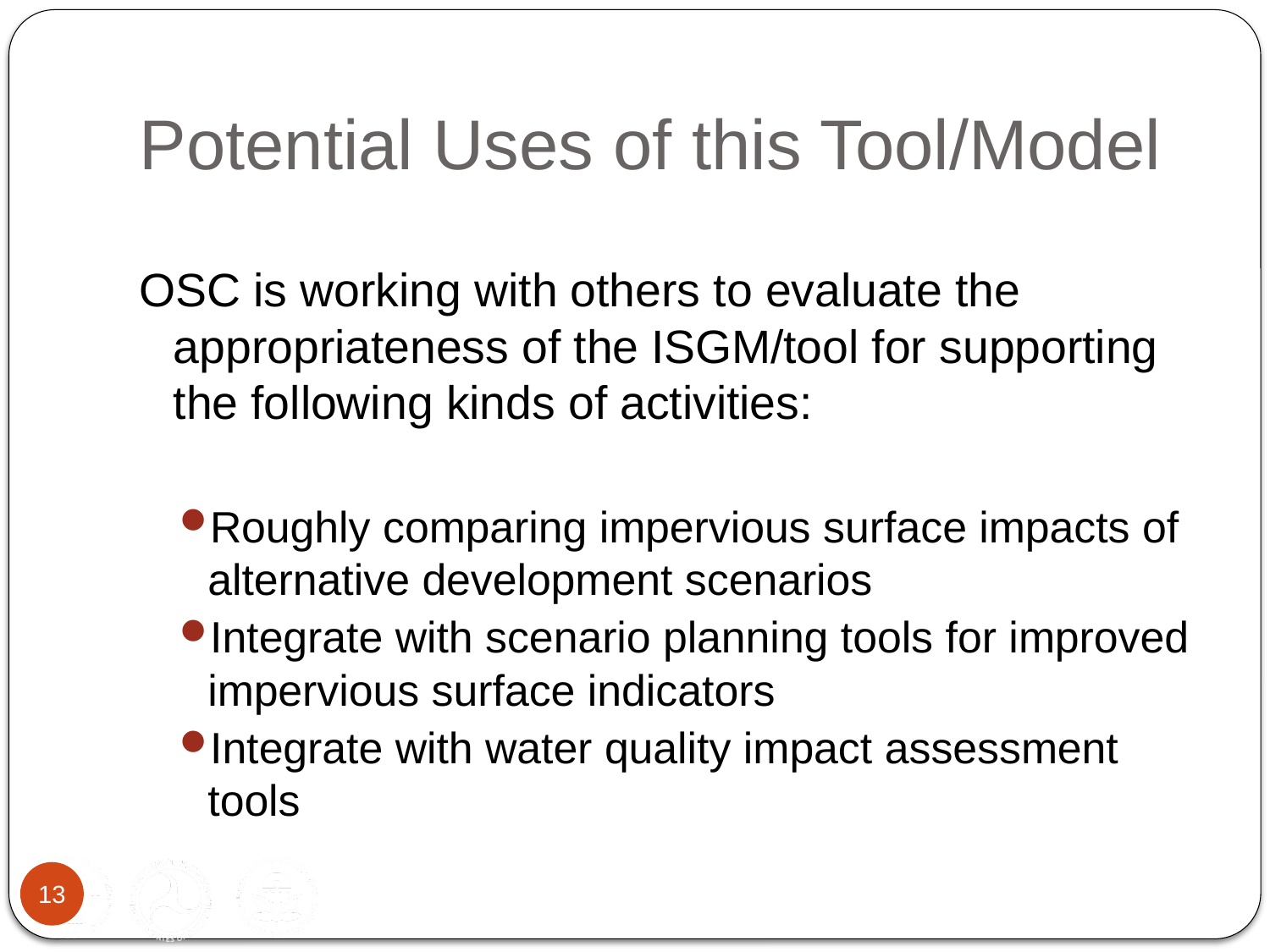

# Potential Uses of this Tool/Model
OSC is working with others to evaluate the appropriateness of the ISGM/tool for supporting the following kinds of activities:

Roughly comparing impervious surface impacts of alternative development scenarios
Integrate with scenario planning tools for improved impervious surface indicators
Integrate with water quality impact assessment tools

13